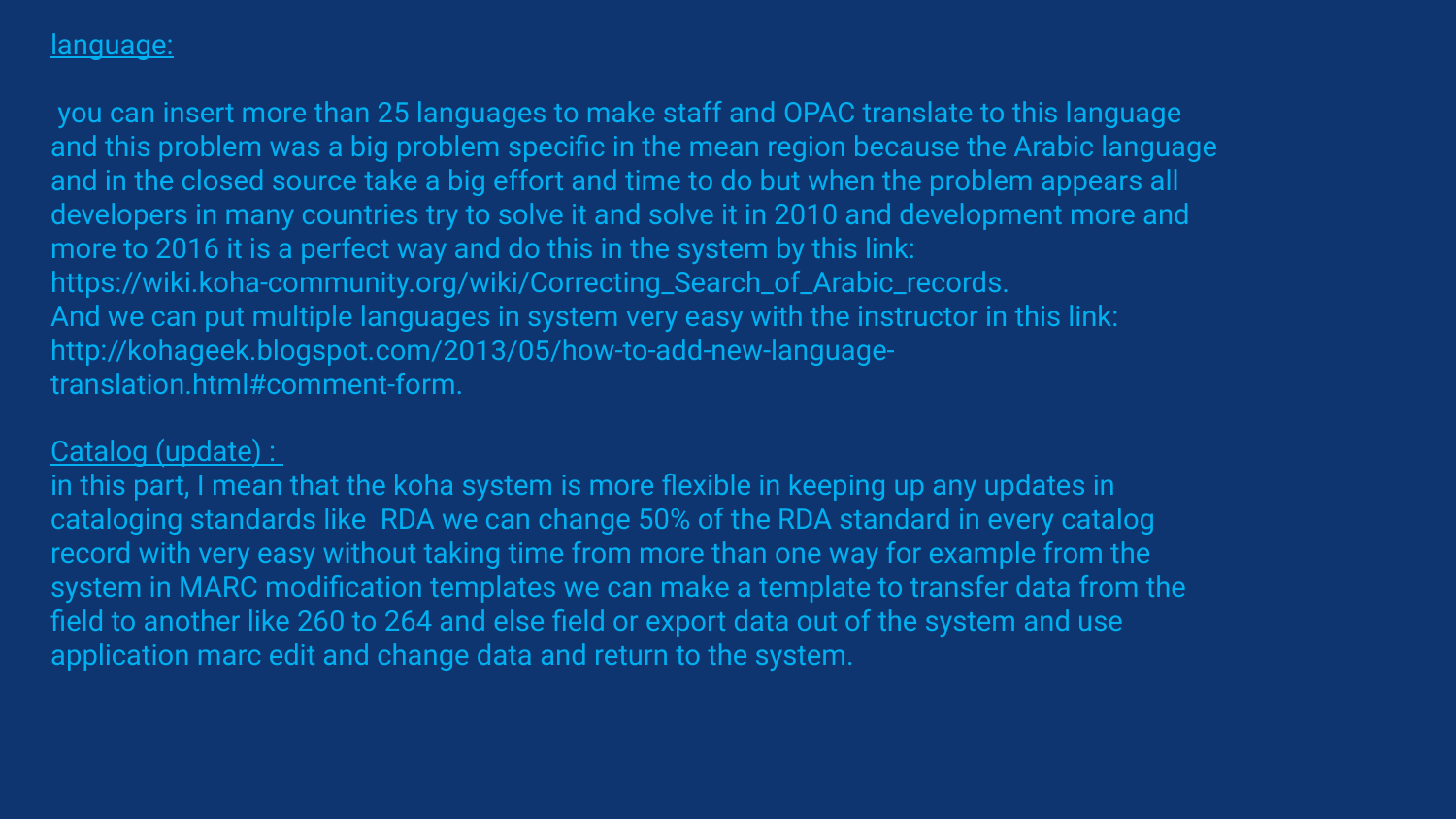

language:

 you can insert more than 25 languages to make staff and OPAC translate to this language and this problem was a big problem specific in the mean region because the Arabic language and in the closed source take a big effort and time to do but when the problem appears all developers in many countries try to solve it and solve it in 2010 and development more and more to 2016 it is a perfect way and do this in the system by this link:
https://wiki.koha-community.org/wiki/Correcting_Search_of_Arabic_records.
And we can put multiple languages in system very easy with the instructor in this link:
http://kohageek.blogspot.com/2013/05/how-to-add-new-language-translation.html#comment-form.

Catalog (update) :
in this part, I mean that the koha system is more flexible in keeping up any updates in cataloging standards like  RDA we can change 50% of the RDA standard in every catalog record with very easy without taking time from more than one way for example from the system in MARC modification templates we can make a template to transfer data from the field to another like 260 to 264 and else field or export data out of the system and use application marc edit and change data and return to the system.